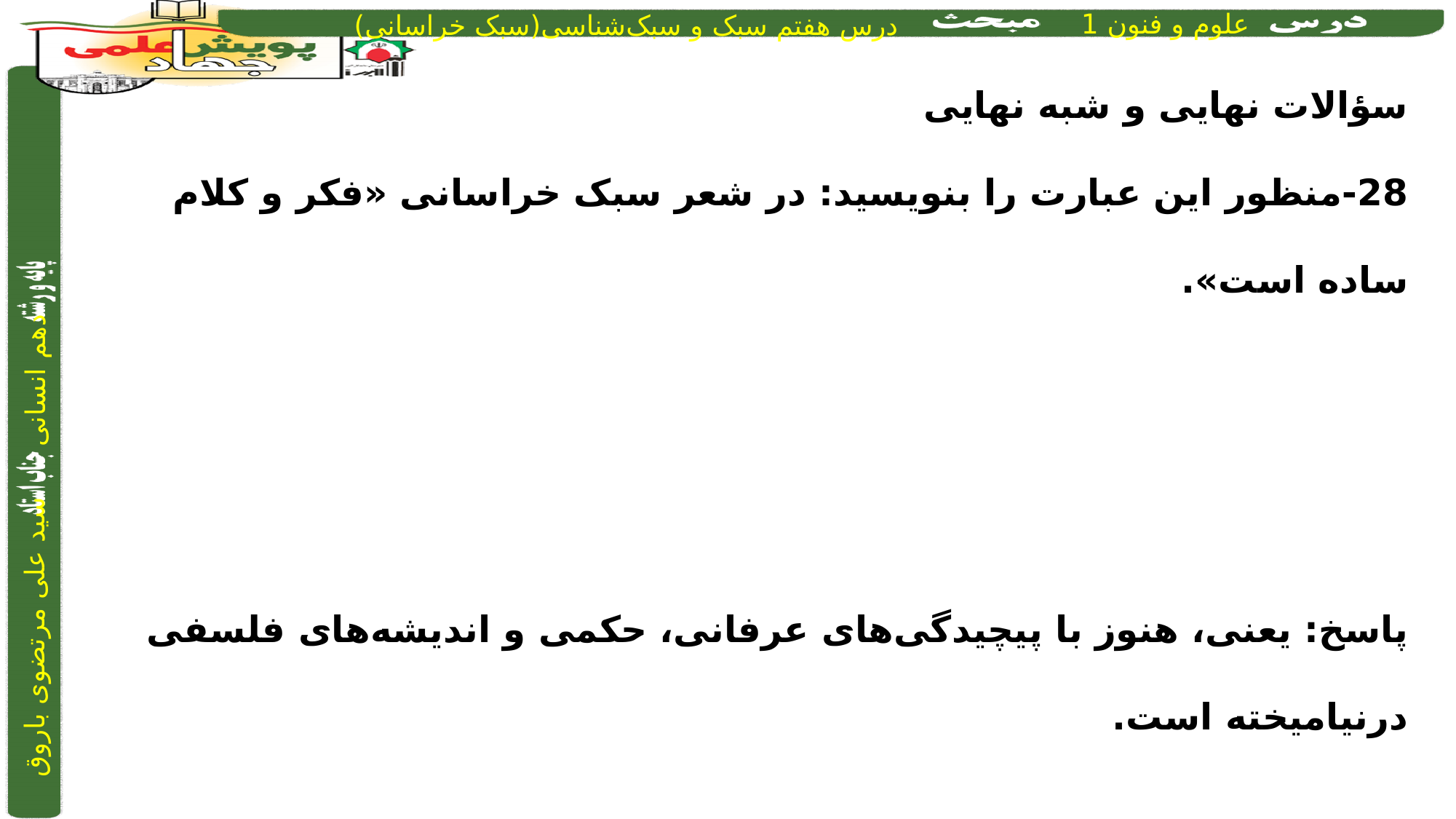

سؤالات نهایی و شبه نهایی
28-منظور این عبارت را بنویسید: در شعر سبک خراسانی «فکر و کلام ساده است».

پاسخ: یعنی، هنوز با پیچیدگی‌های عرفانی، حکمی و اندیشه‌های فلسفی درنیامیخته است.